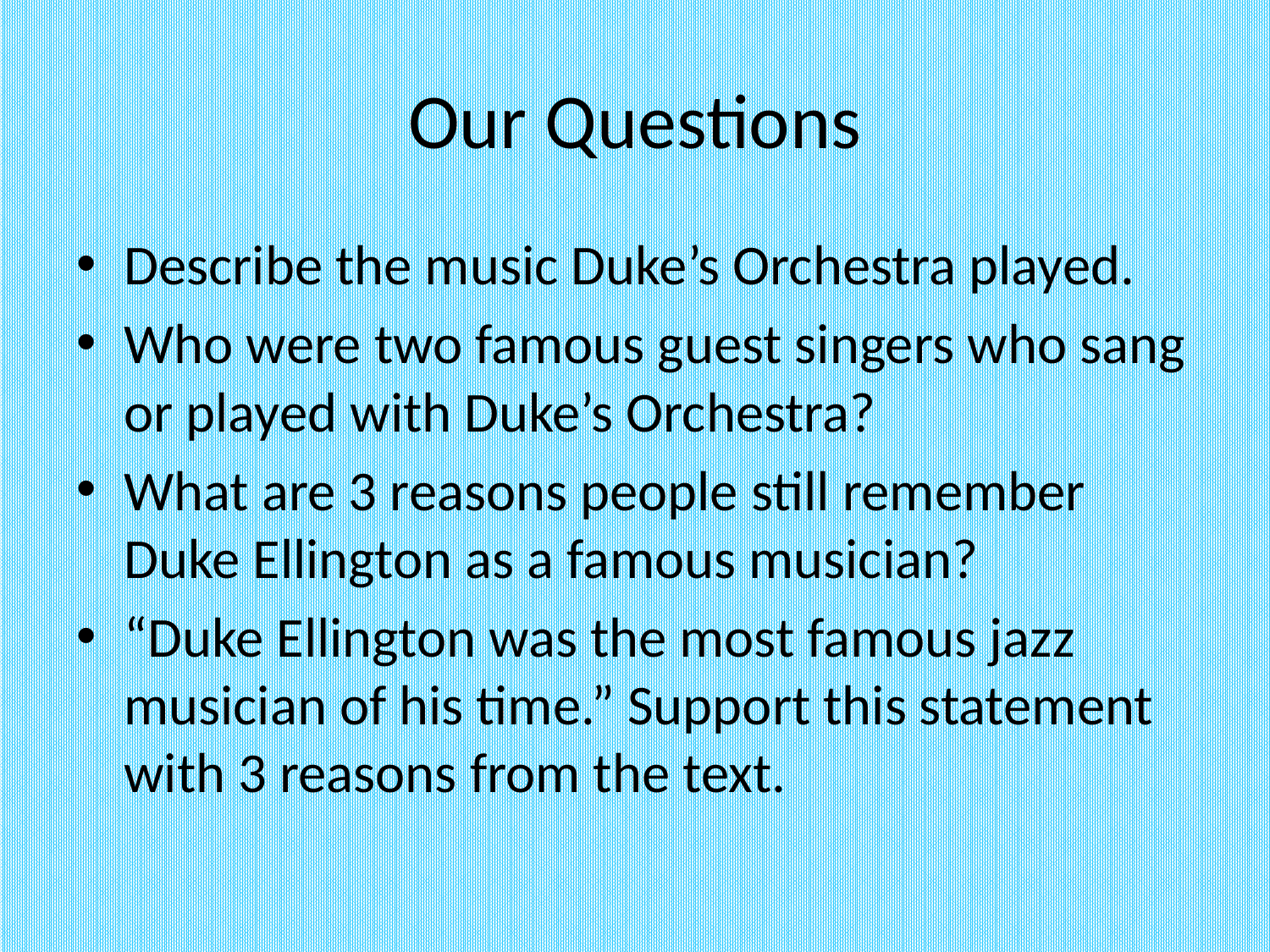

# Our Questions
Describe the music Duke’s Orchestra played.
Who were two famous guest singers who sang or played with Duke’s Orchestra?
What are 3 reasons people still remember Duke Ellington as a famous musician?
“Duke Ellington was the most famous jazz musician of his time.” Support this statement with 3 reasons from the text.